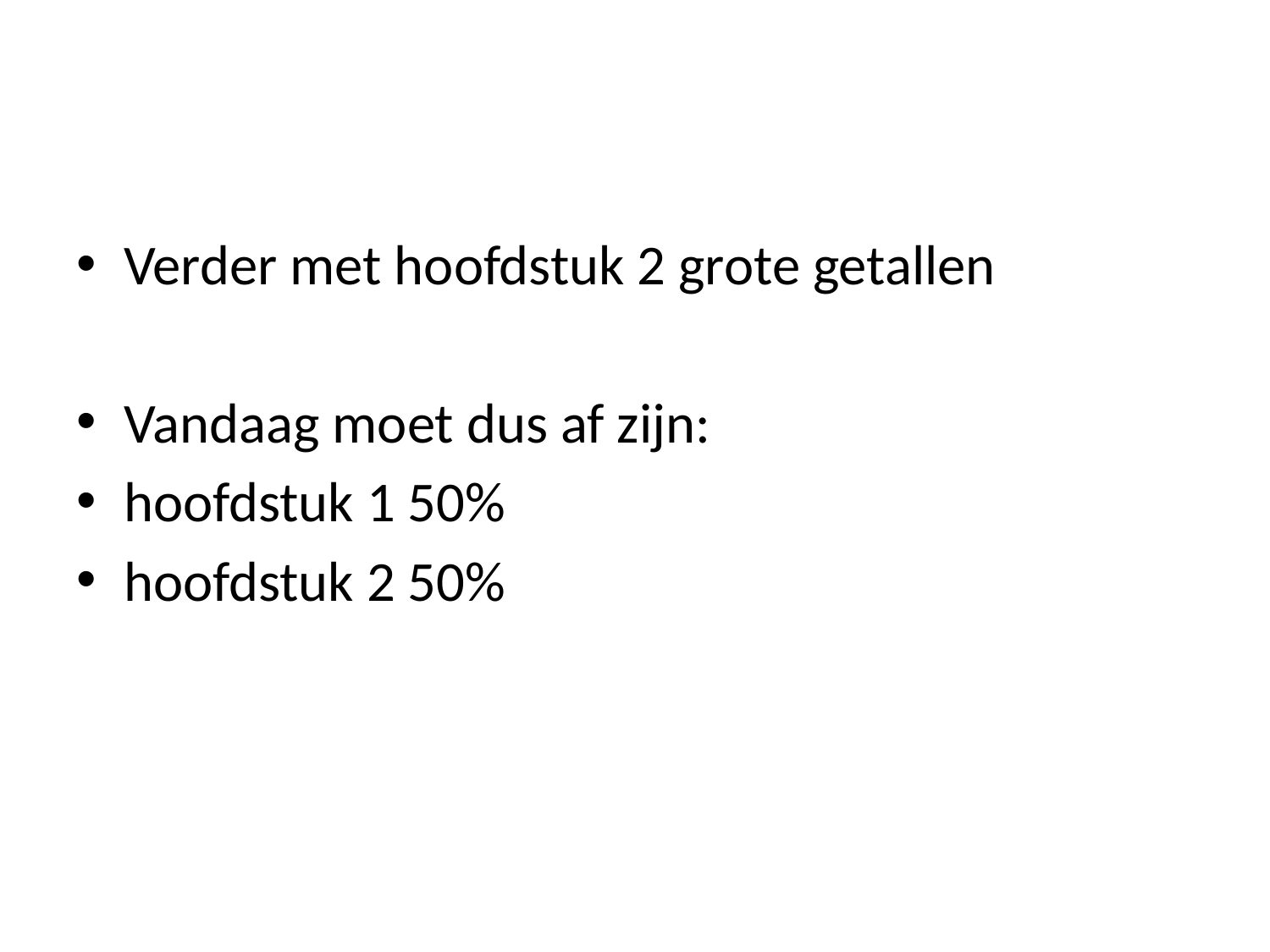

#
Verder met hoofdstuk 2 grote getallen

Vandaag moet dus af zijn:
hoofdstuk 1 50%
hoofdstuk 2 50%